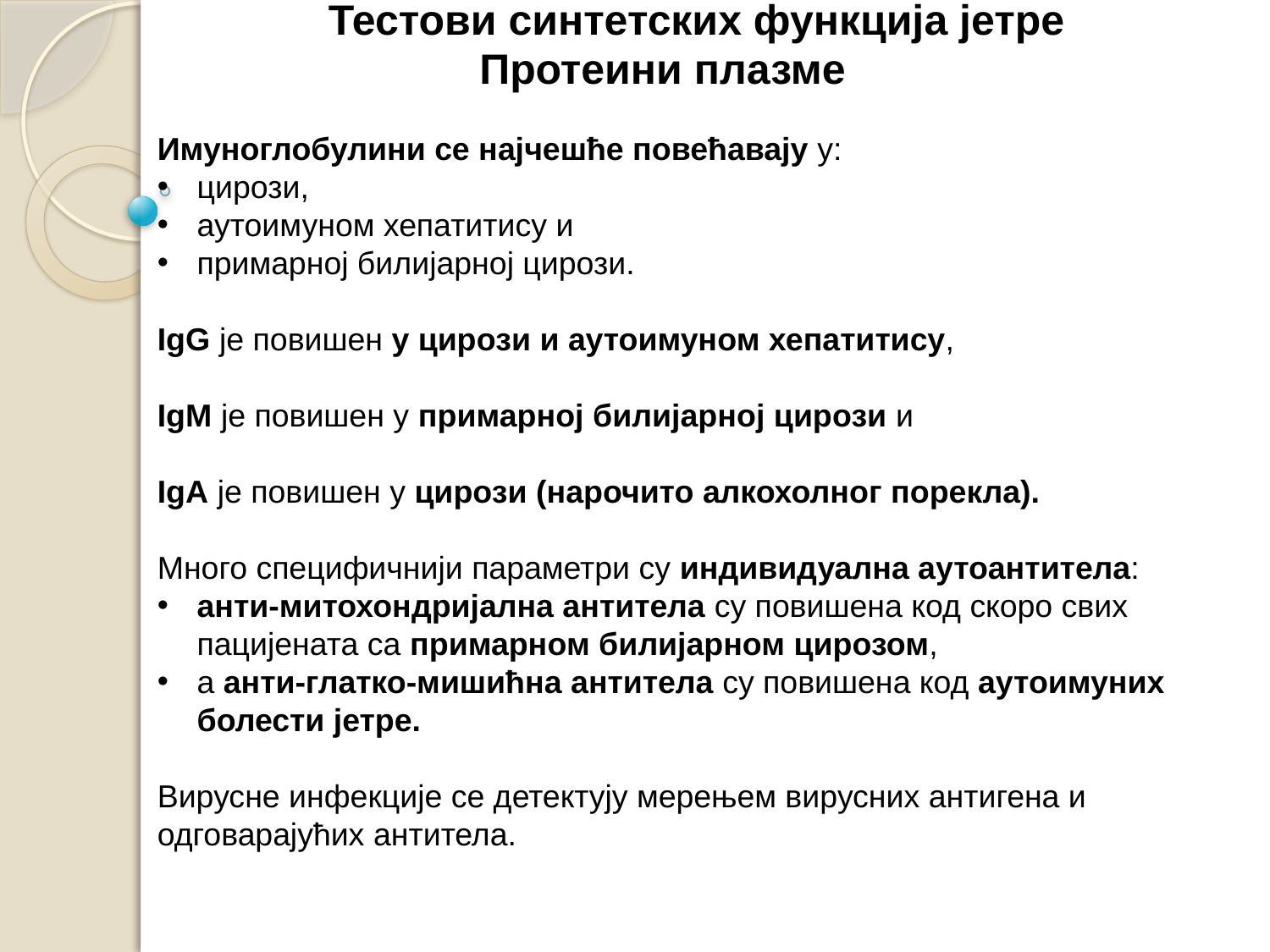

Тестови синтетских функција јетре
Протеини плазме
Имуноглобулини се најчешће повећавају у:
цирози,
аутоимуном хепатитису и
примарној билијарној цирози.

IgG је повишен у цирози и аутоимуном хепатитису,
IgM је повишен у примарној билијарној цирози и

IgA је повишен у цирози (нарочито алкохолног порекла).
Много специфичнији параметри су индивидуална аутоантитела:
анти-митохондријална антитела су повишена код скоро свих пацијената са примарном билијарном цирозом,
а анти-глатко-мишићна антитела су повишена код аутоимуних болести јетре.

Вирусне инфекције се детектују мерењем вирусних антигена и
одговарајућих антитела.